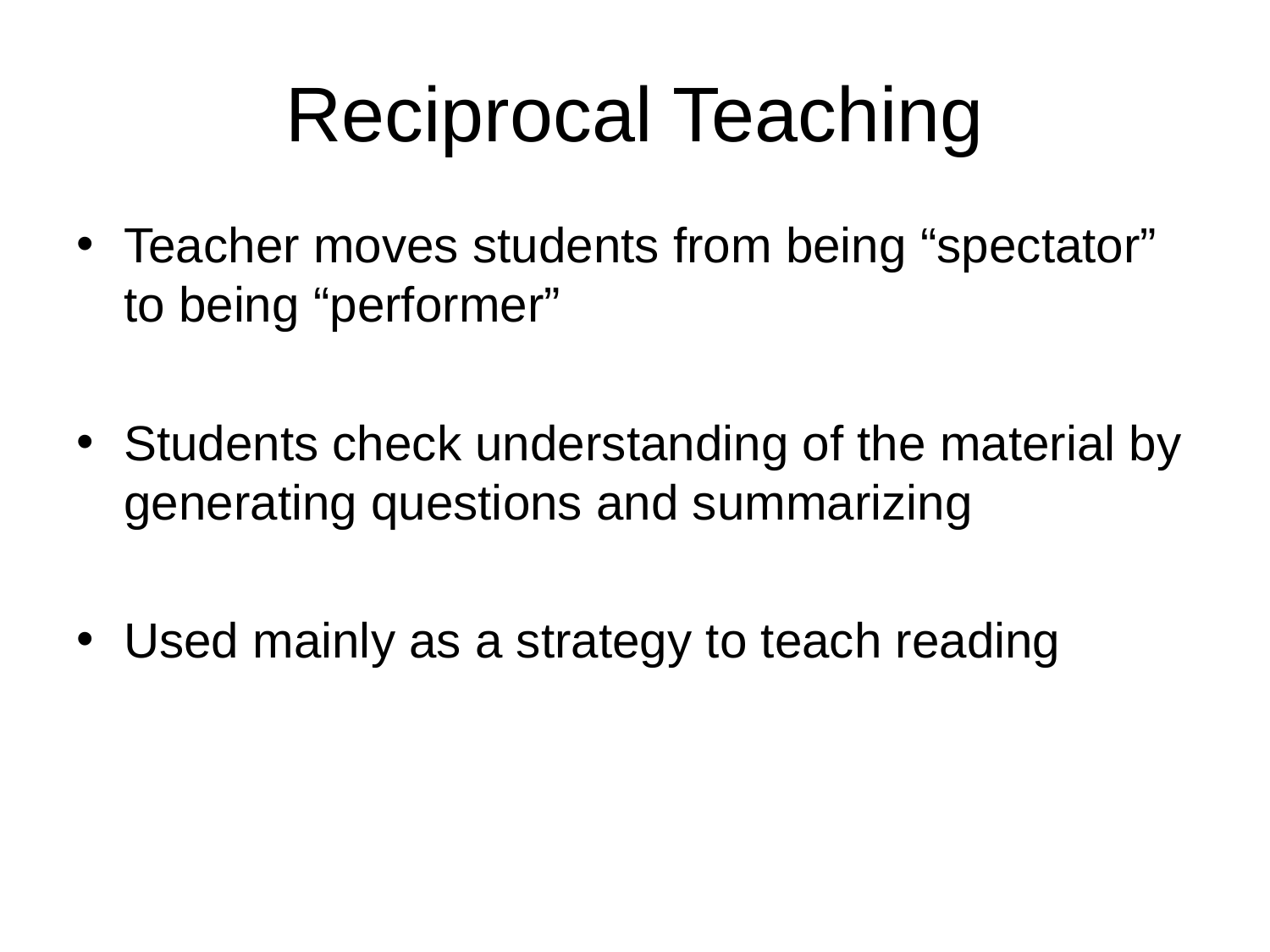

# Reciprocal Teaching
Teacher moves students from being “spectator” to being “performer”

Students check understanding of the material by generating questions and summarizing

Used mainly as a strategy to teach reading